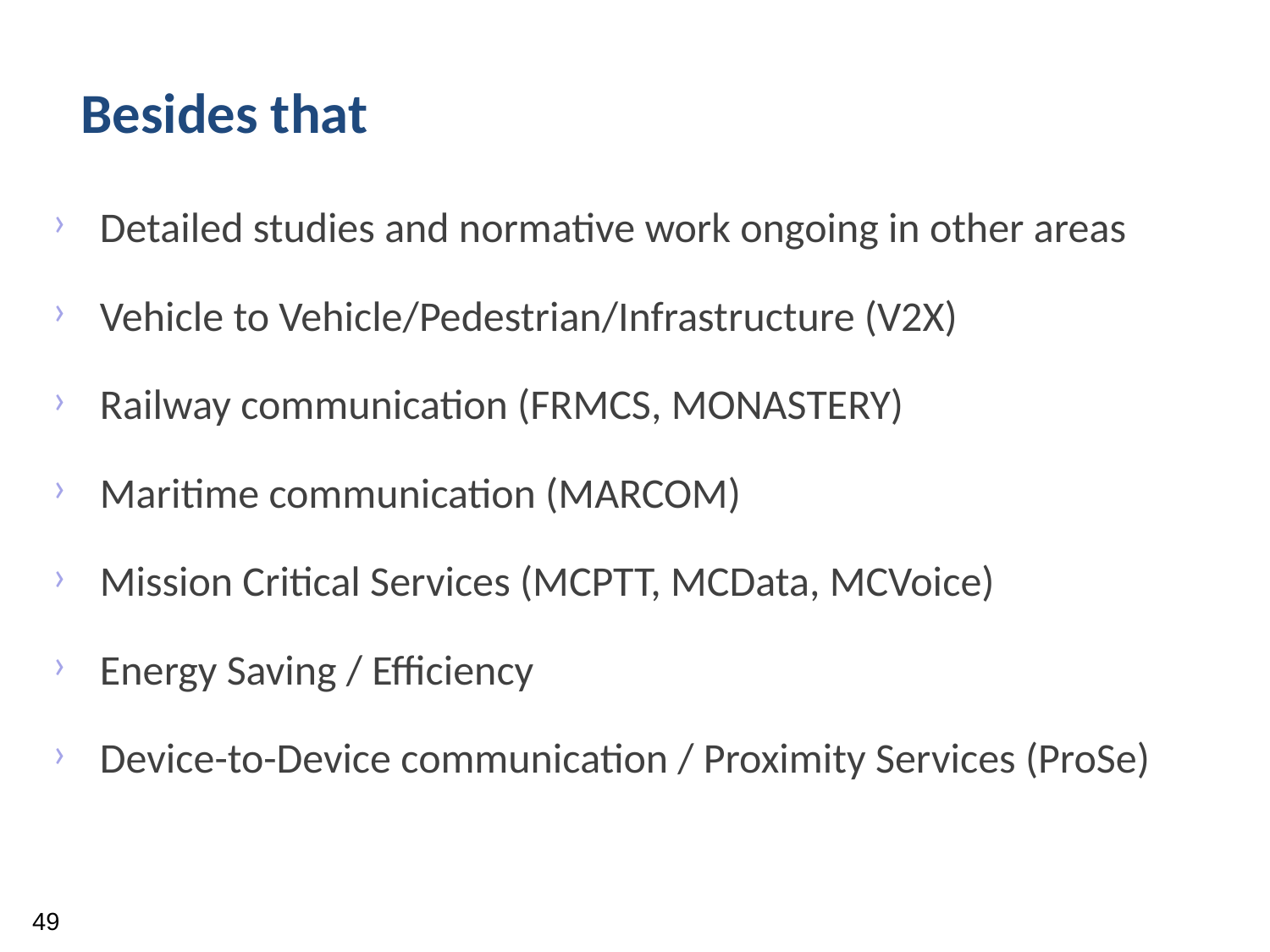

Besides that
Detailed studies and normative work ongoing in other areas
Vehicle to Vehicle/Pedestrian/Infrastructure (V2X)
Railway communication (FRMCS, MONASTERY)
Maritime communication (MARCOM)
Mission Critical Services (MCPTT, MCData, MCVoice)
Energy Saving / Efficiency
Device-to-Device communication / Proximity Services (ProSe)